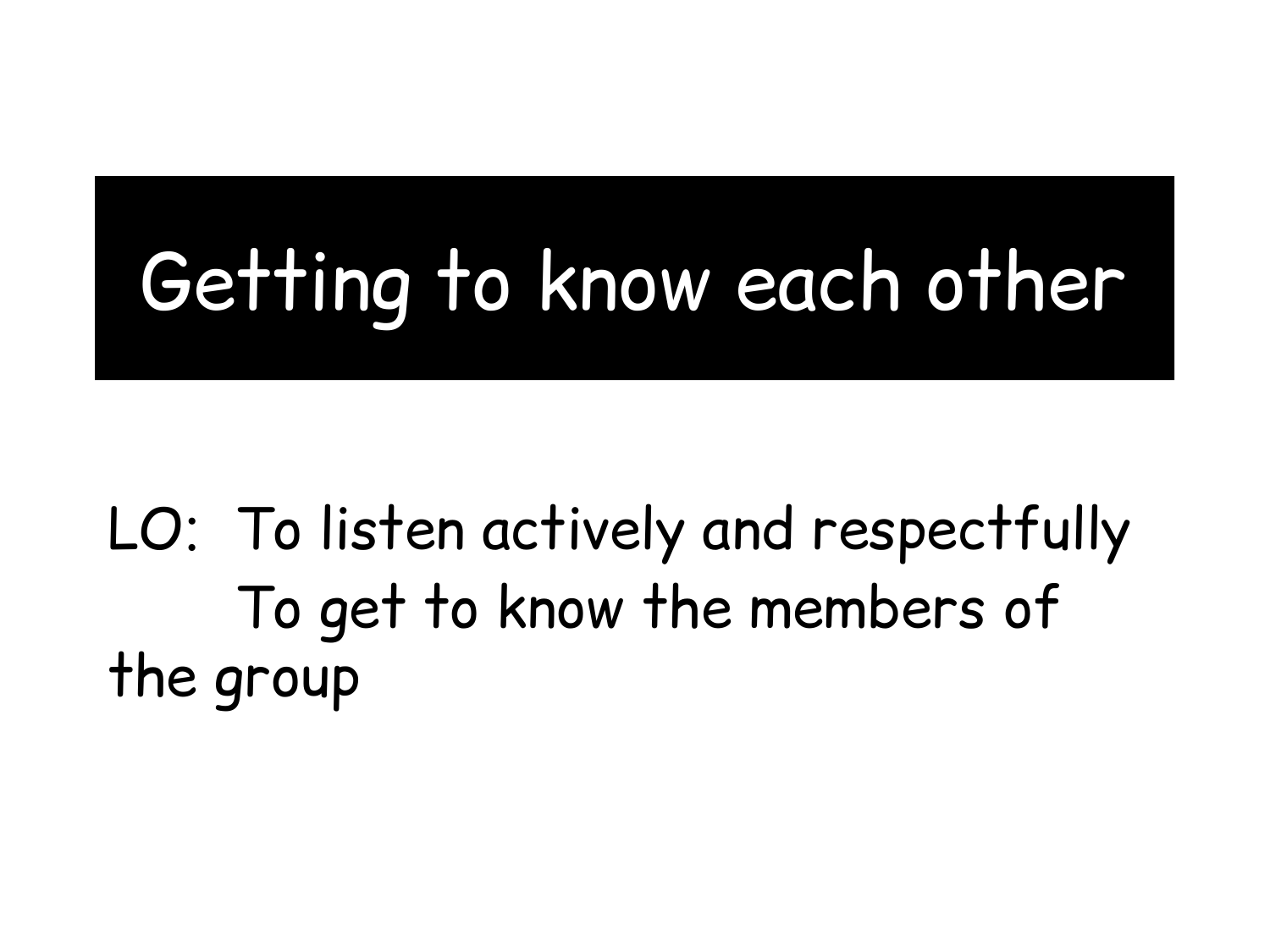

# Getting to know each other
LO: 	To listen actively and respectfully
	To get to know the members of 	the group